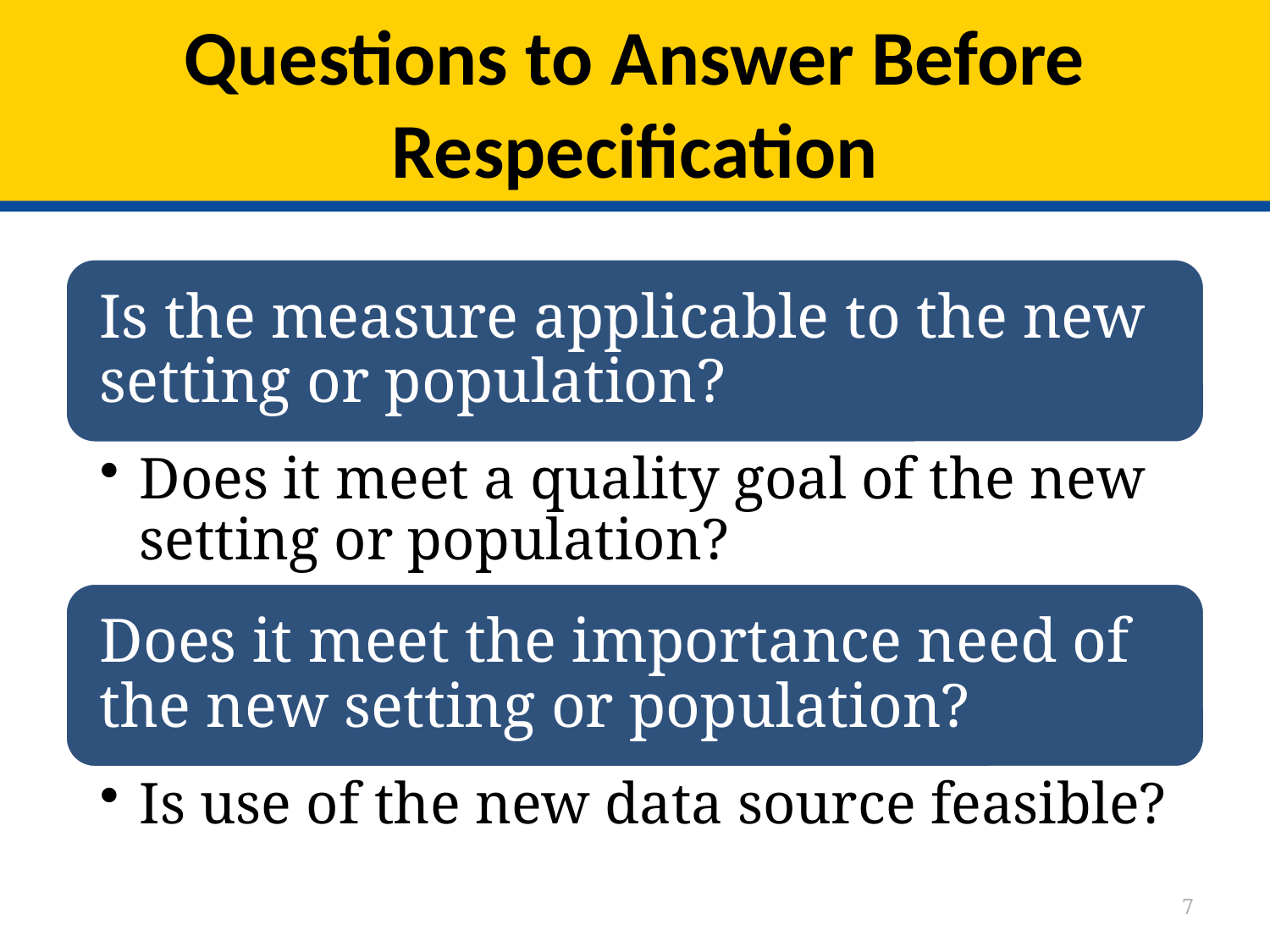

# Questions to Answer Before Respecification
Is the measure applicable to the new setting or population?
Does it meet a quality goal of the new setting or population?
Does it meet the importance need of the new setting or population?
Is use of the new data source feasible?
7